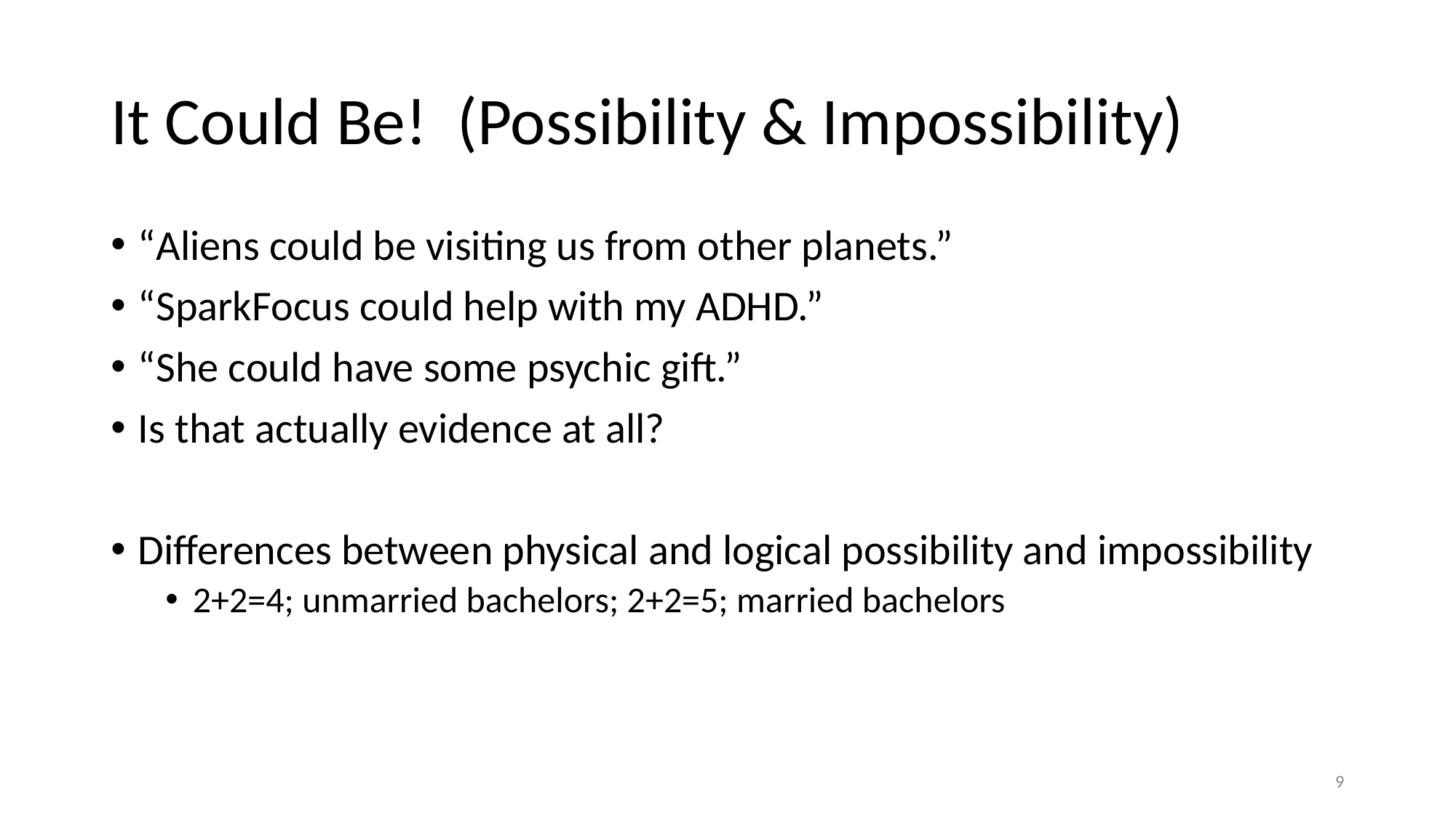

# It Could Be!  (Possibility & Impossibility)
“Aliens could be visiting us from other planets.”
“SparkFocus could help with my ADHD.”
“She could have some psychic gift.”
Is that actually evidence at all?

Differences between physical and logical possibility and impossibility
2+2=4; unmarried bachelors; 2+2=5; married bachelors

9